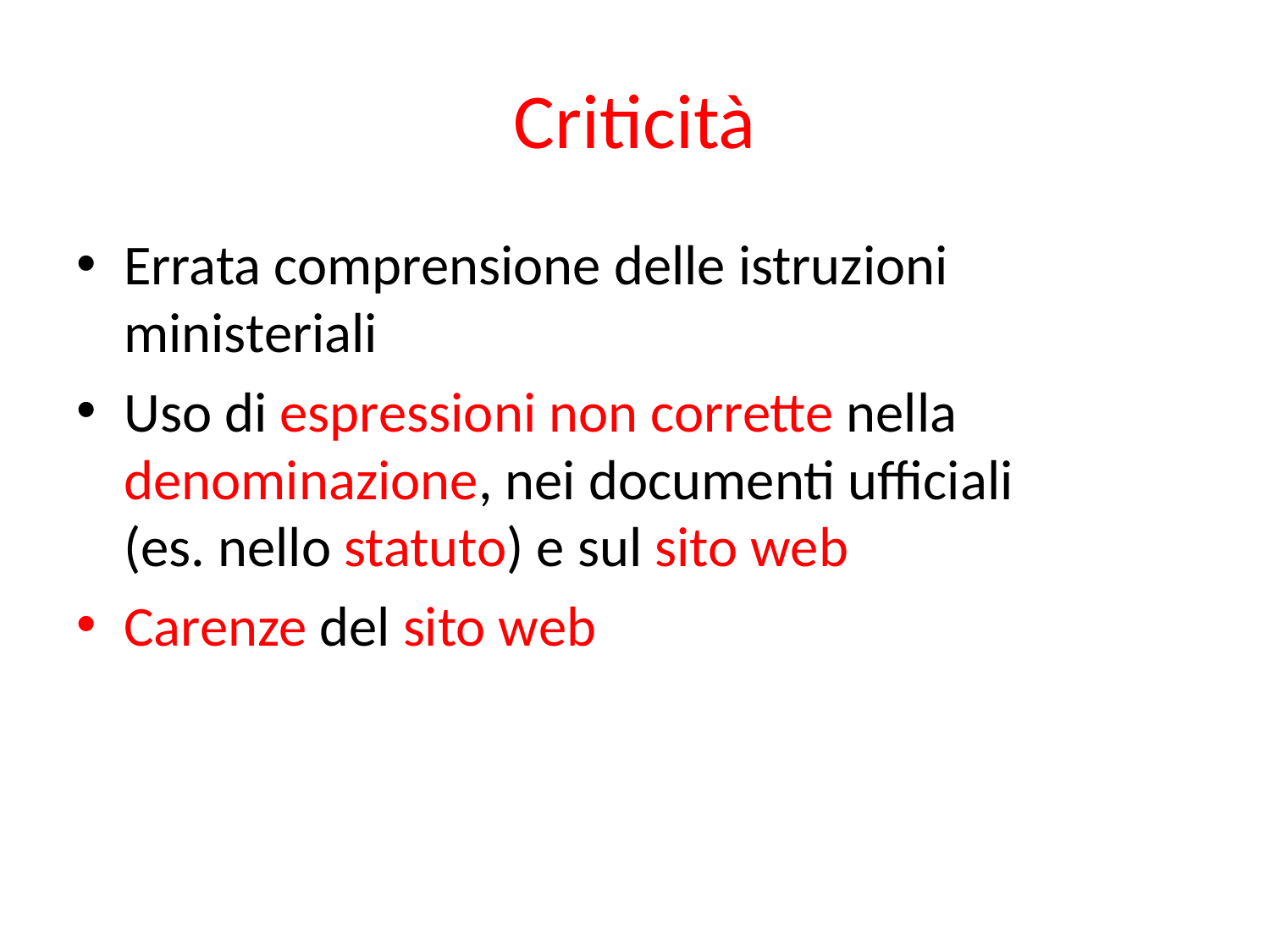

# Criticità
Errata comprensione delle istruzioni ministeriali
Uso di espressioni non corrette nella denominazione, nei documenti ufficiali        (es. nello statuto) e sul sito web
Carenze del sito web